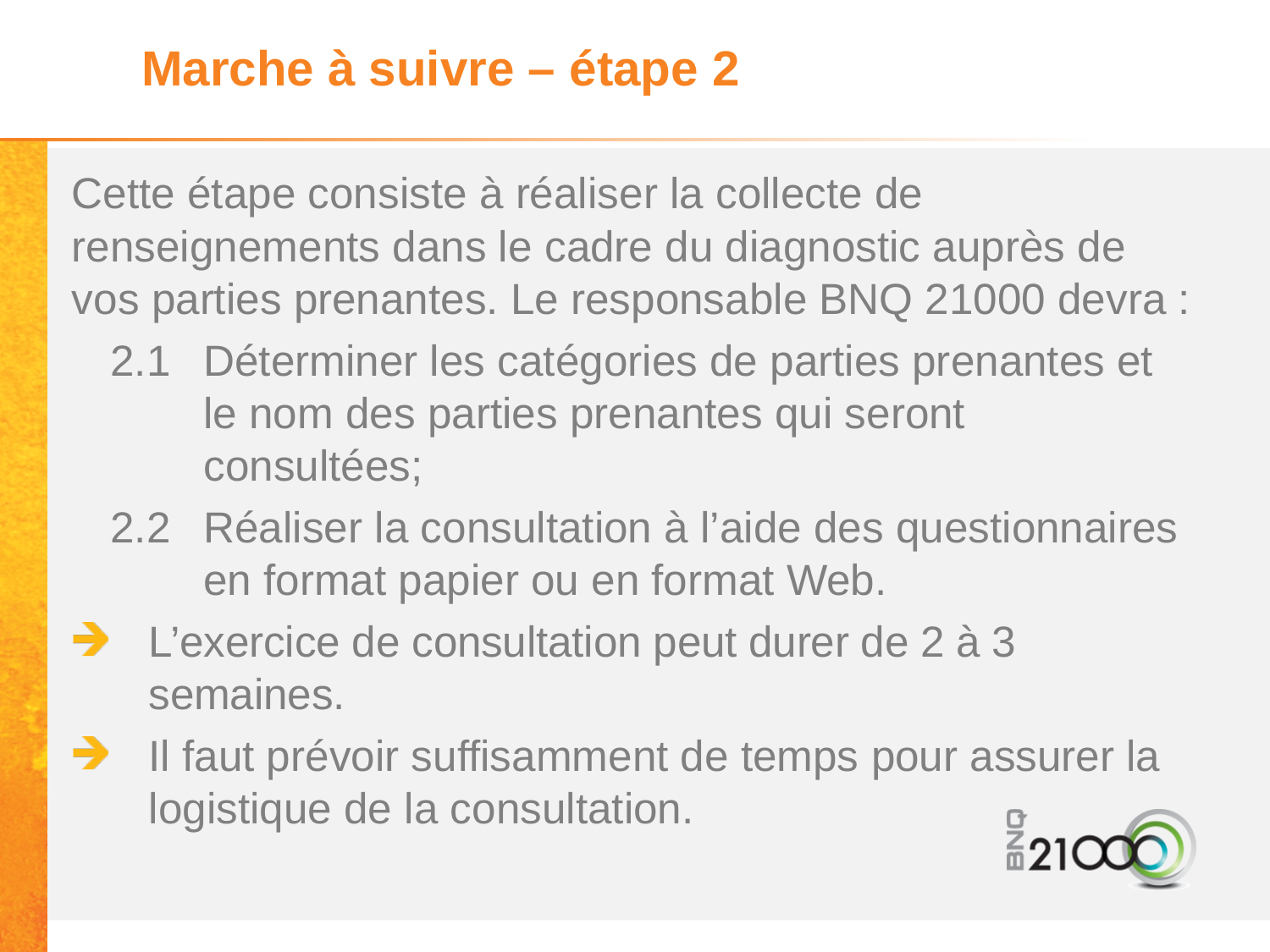

# Marche à suivre – étape 2
Cette étape consiste à réaliser la collecte de renseignements dans le cadre du diagnostic auprès de vos parties prenantes. Le responsable BNQ 21000 devra :
2.1	Déterminer les catégories de parties prenantes et le nom des parties prenantes qui seront consultées;
2.2	Réaliser la consultation à l’aide des questionnaires en format papier ou en format Web.
L’exercice de consultation peut durer de 2 à 3 semaines.
Il faut prévoir suffisamment de temps pour assurer la logistique de la consultation.